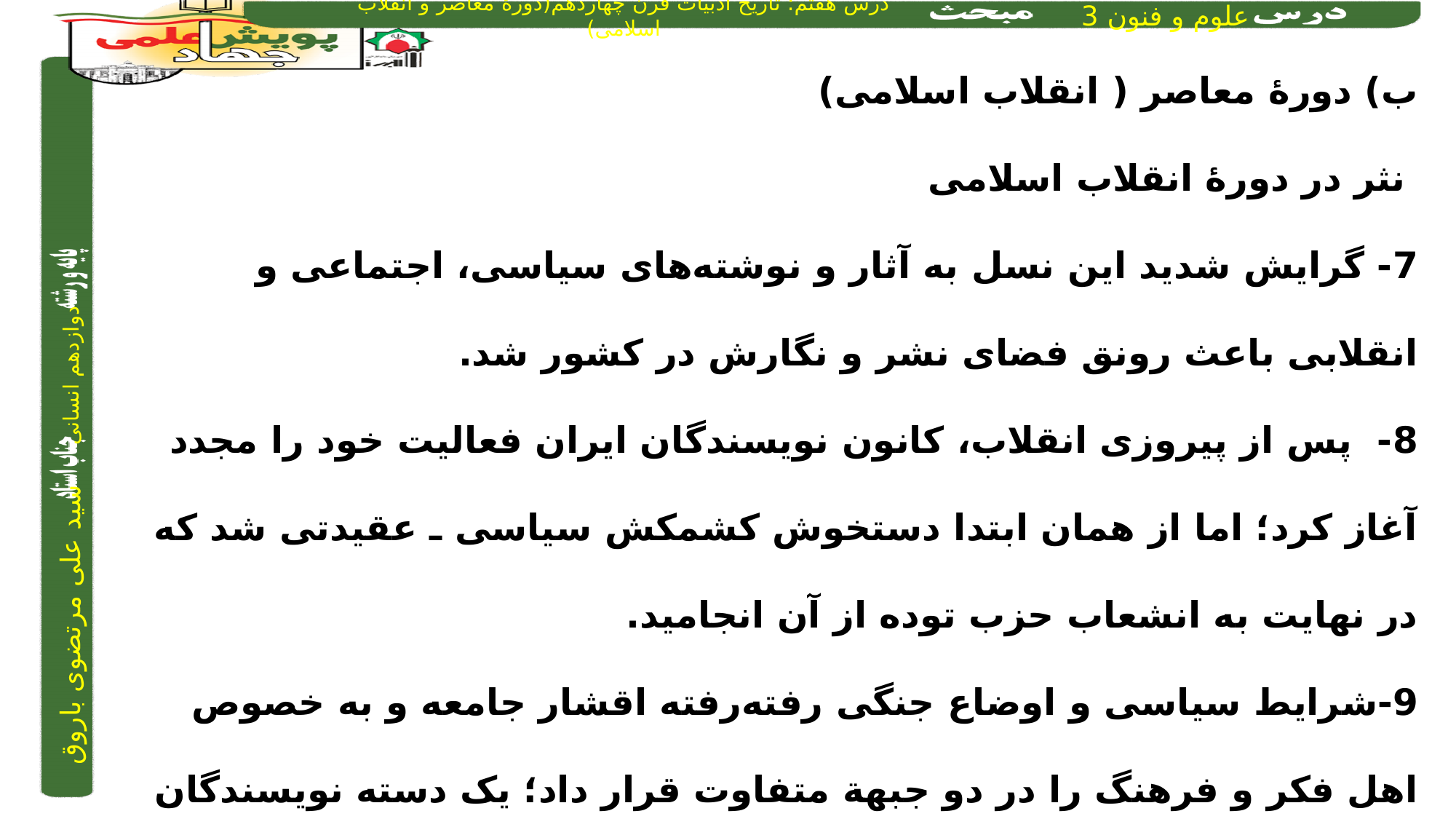

ب) دورۀ معاصر ( انقلاب اسلامی)
 نثر در دورۀ انقلاب اسلامی
7- گرایش شدید این نسل به آثار و نوشته‌های سیاسی، اجتماعی و انقلابی باعث رونق فضای نشر و نگارش در کشور شد.
8-  پس از پیروزی انقلاب، کانون نویسندگان ایران فعالیت خود را مجدد آغاز کرد؛ اما از همان ابتدا دستخوش کشمکش سیاسی ـ عقیدتی شد که در نهایت به انشعاب حزب توده از آن انجامید.
9-شرایط سیاسی و اوضاع جنگی رفته‌رفته اقشار جامعه و به خصوص اهل فکر و فرهنگ را در دو جبهة متفاوت قرار داد؛ یک دسته نویسندگان مذهبی که حامی نظام اسلامی بودند و دستة دیگر، جناح نویسندگان دگراندیش.